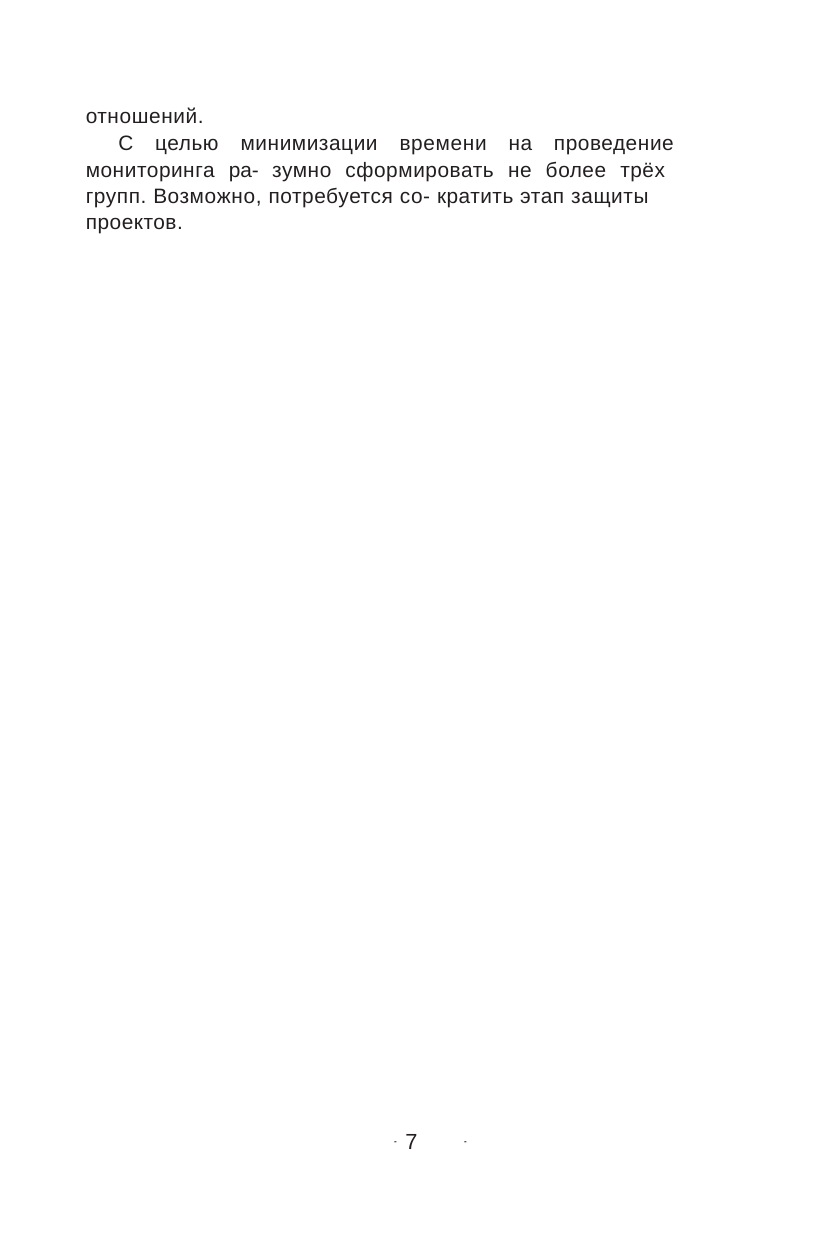

отношений.
С целью минимизации времени на проведение
мониторинга ра- зумно сформировать не более трёх
групп. Возможно, потребуется со- кратить этап защиты
проектов.
7
7